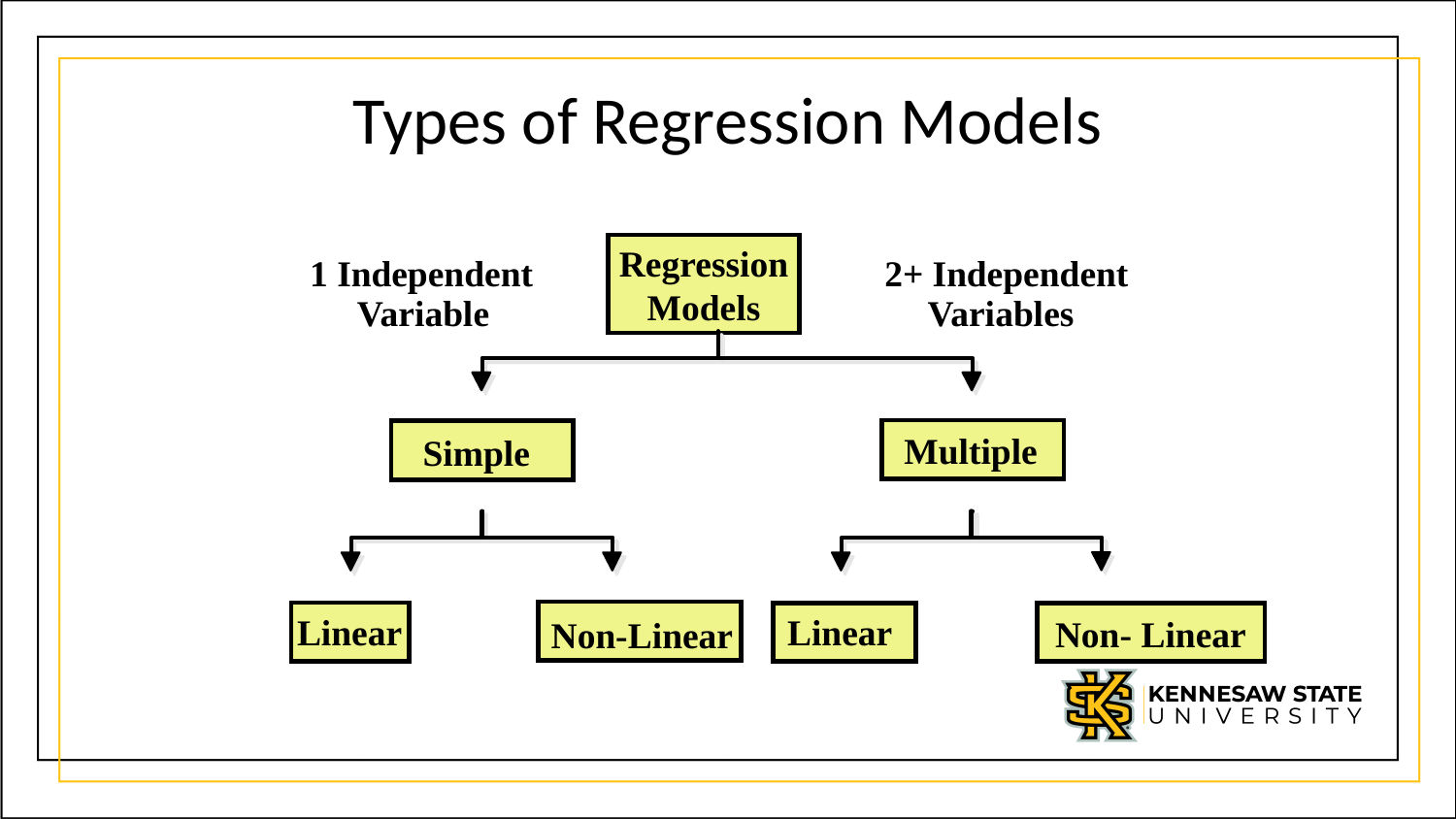

# Types of Regression Models
Regression
Models
1 Independent
Variable

Simple

2+ Independent

Variables

Multiple

Non- Linear

Non-Linear

Linear

Linear